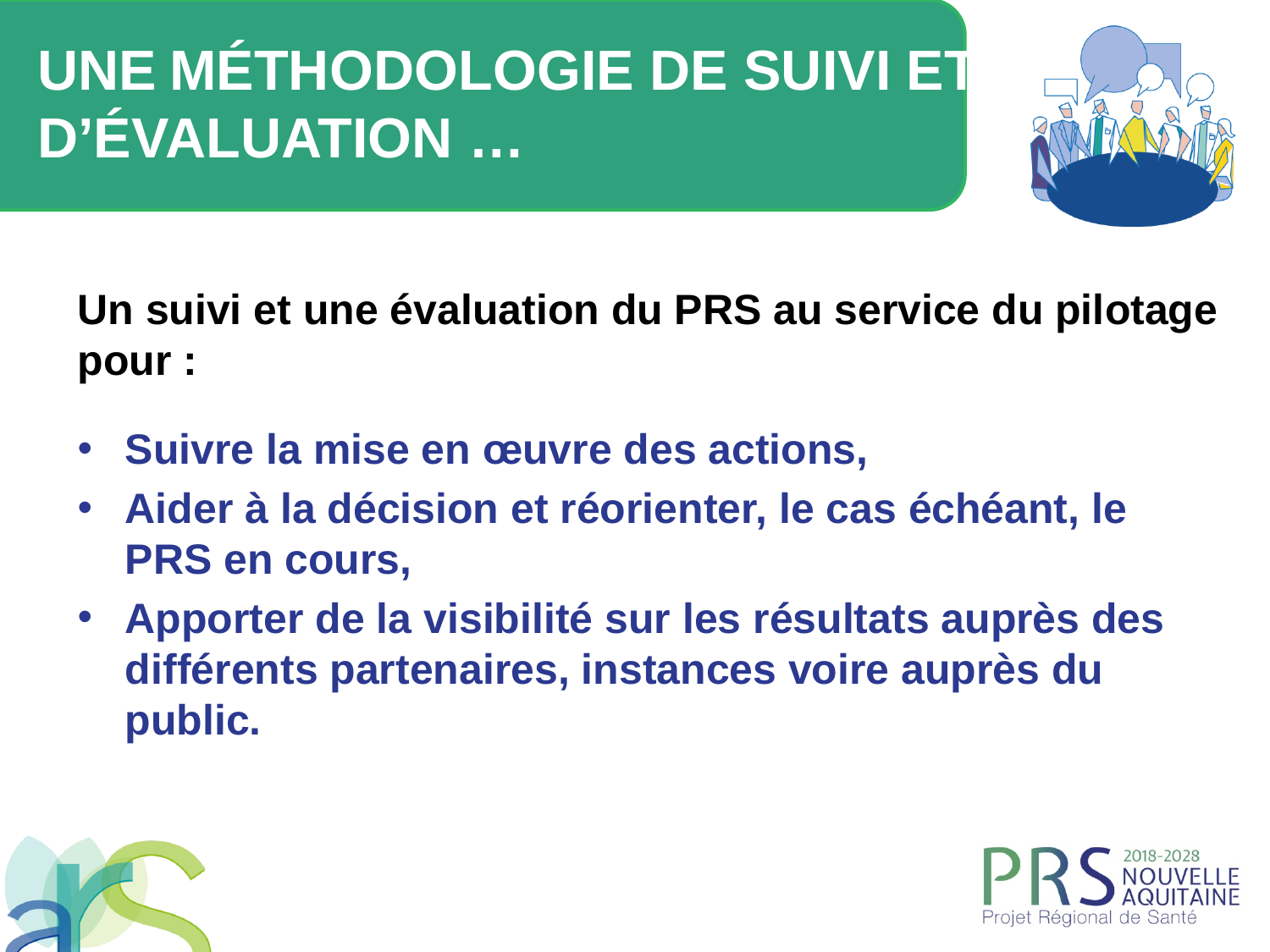

Une méthodologie de suivi et
d’évaluation …
Un suivi et une évaluation du PRS au service du pilotage pour :

Suivre la mise en œuvre des actions,
Aider à la décision et réorienter, le cas échéant, le PRS en cours,
Apporter de la visibilité sur les résultats auprès des différents partenaires, instances voire auprès du public.